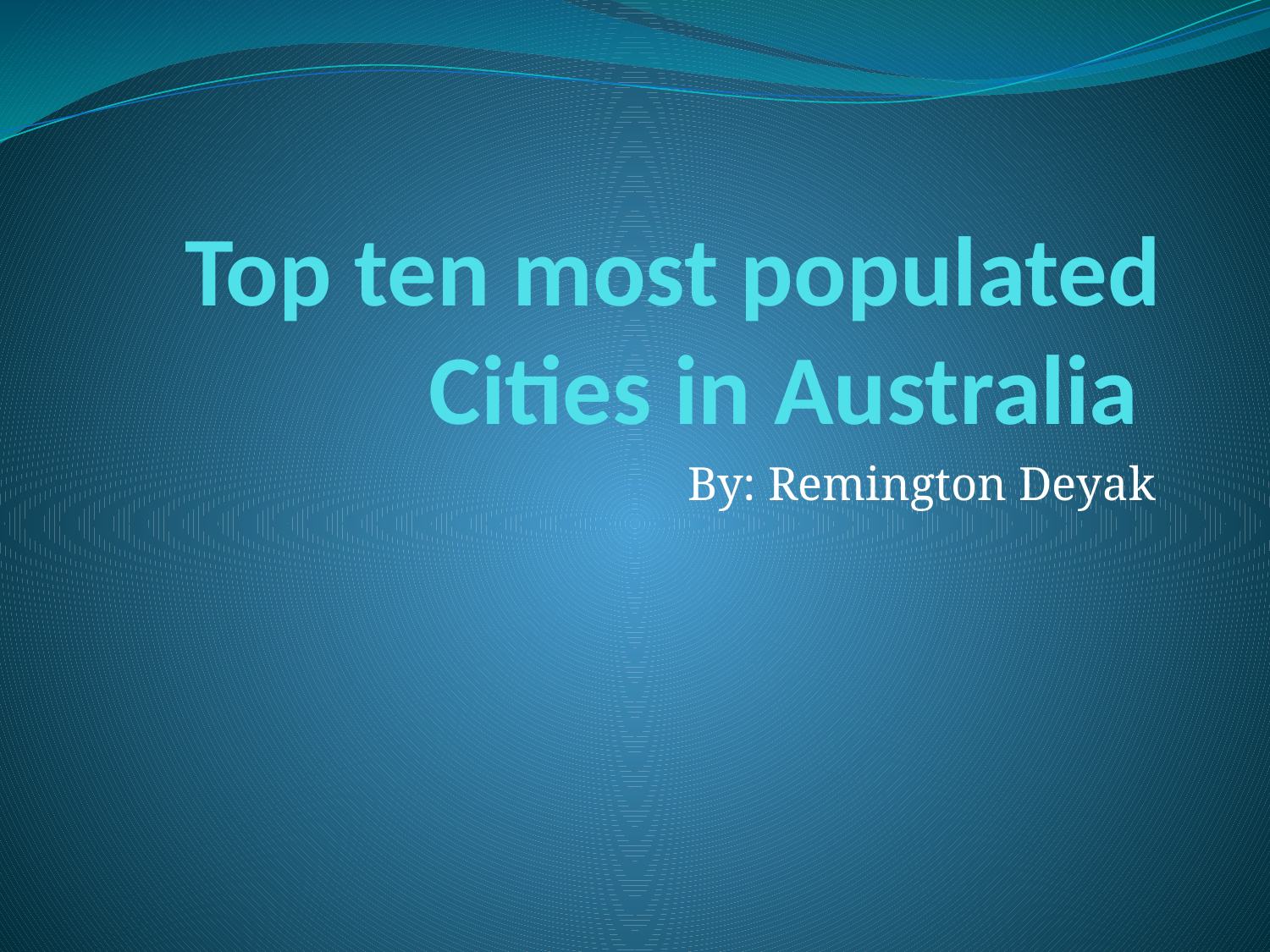

# Top ten most populated Cities in Australia
By: Remington Deyak